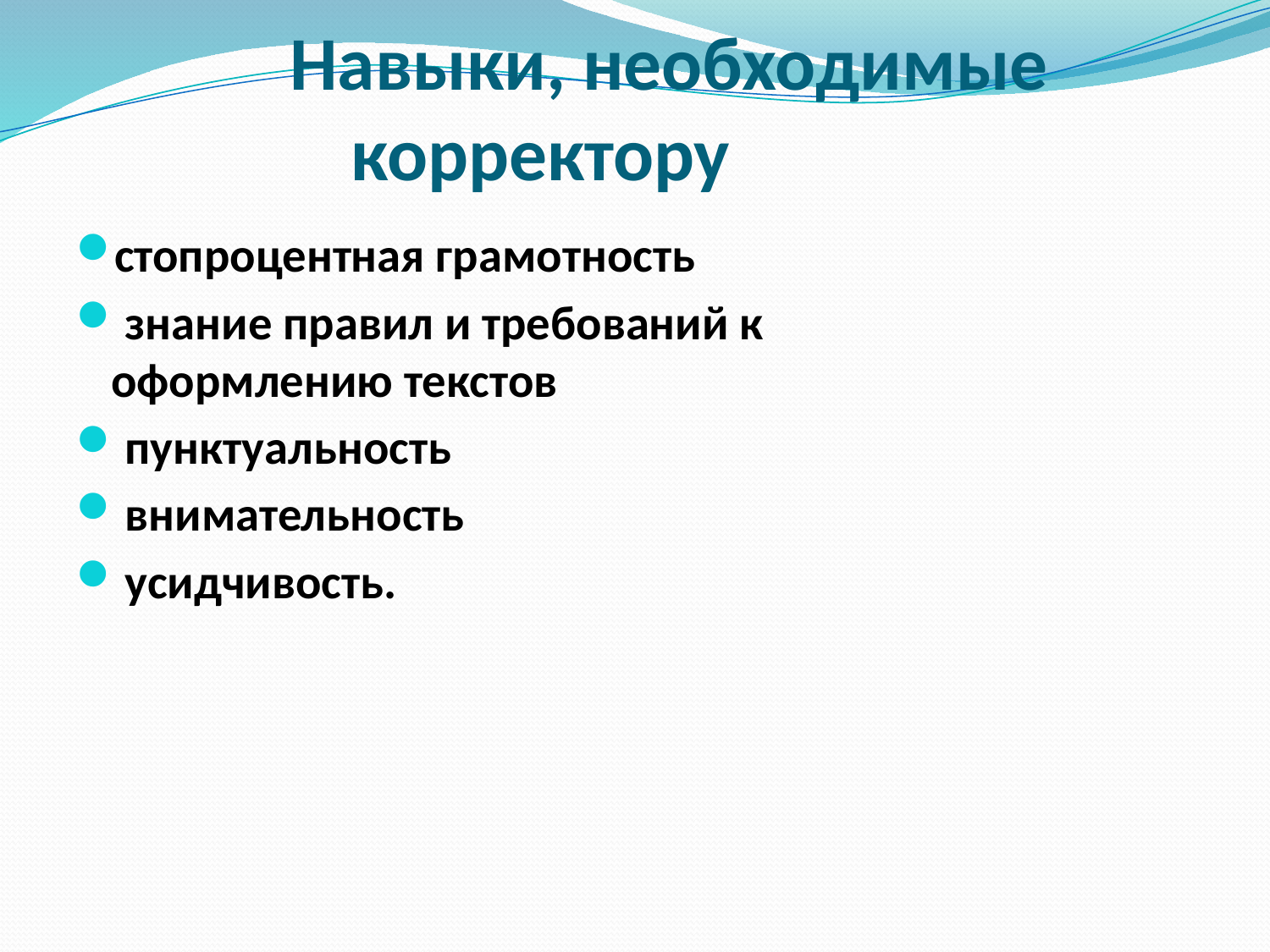

# Навыки, необходимые корректору

стопроцентная грамотность
 знание правил и требований к оформлению текстов
 пунктуальность
 внимательность
 усидчивость.